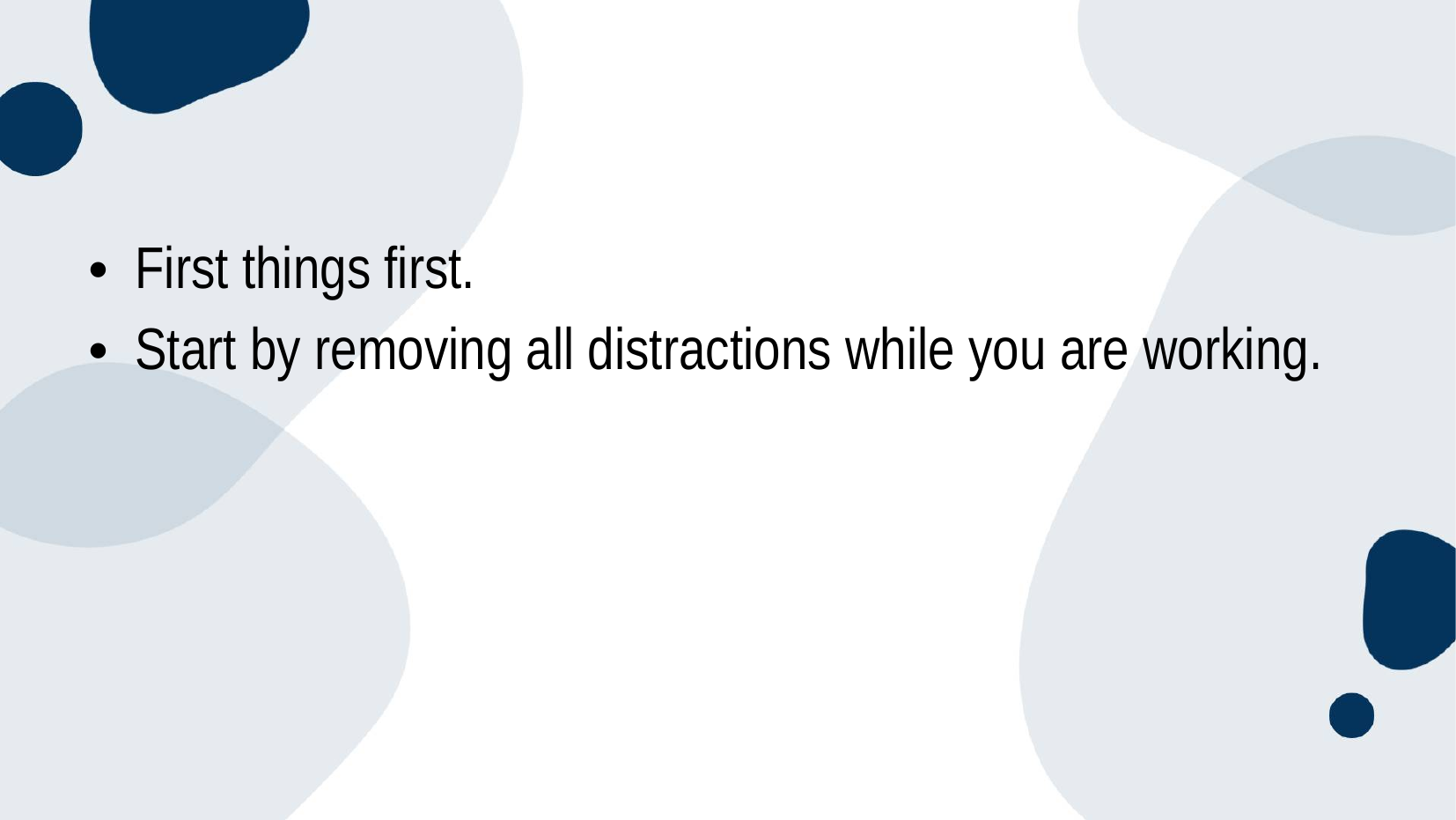

First things first.
Start by removing all distractions while you are working.